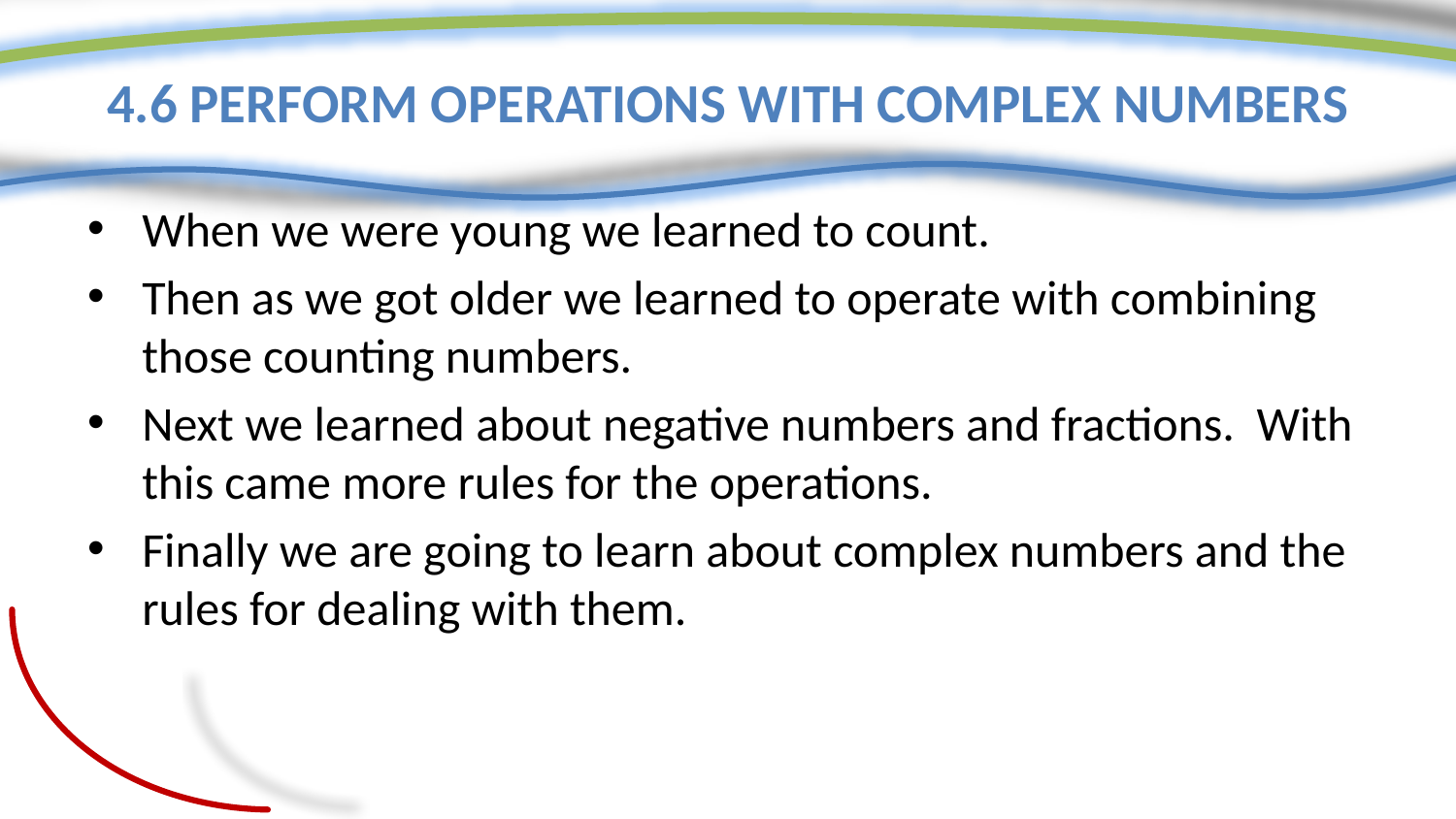

# 4.6 Perform Operations with Complex Numbers
When we were young we learned to count.
Then as we got older we learned to operate with combining those counting numbers.
Next we learned about negative numbers and fractions.  With this came more rules for the operations.
Finally we are going to learn about complex numbers and the rules for dealing with them.